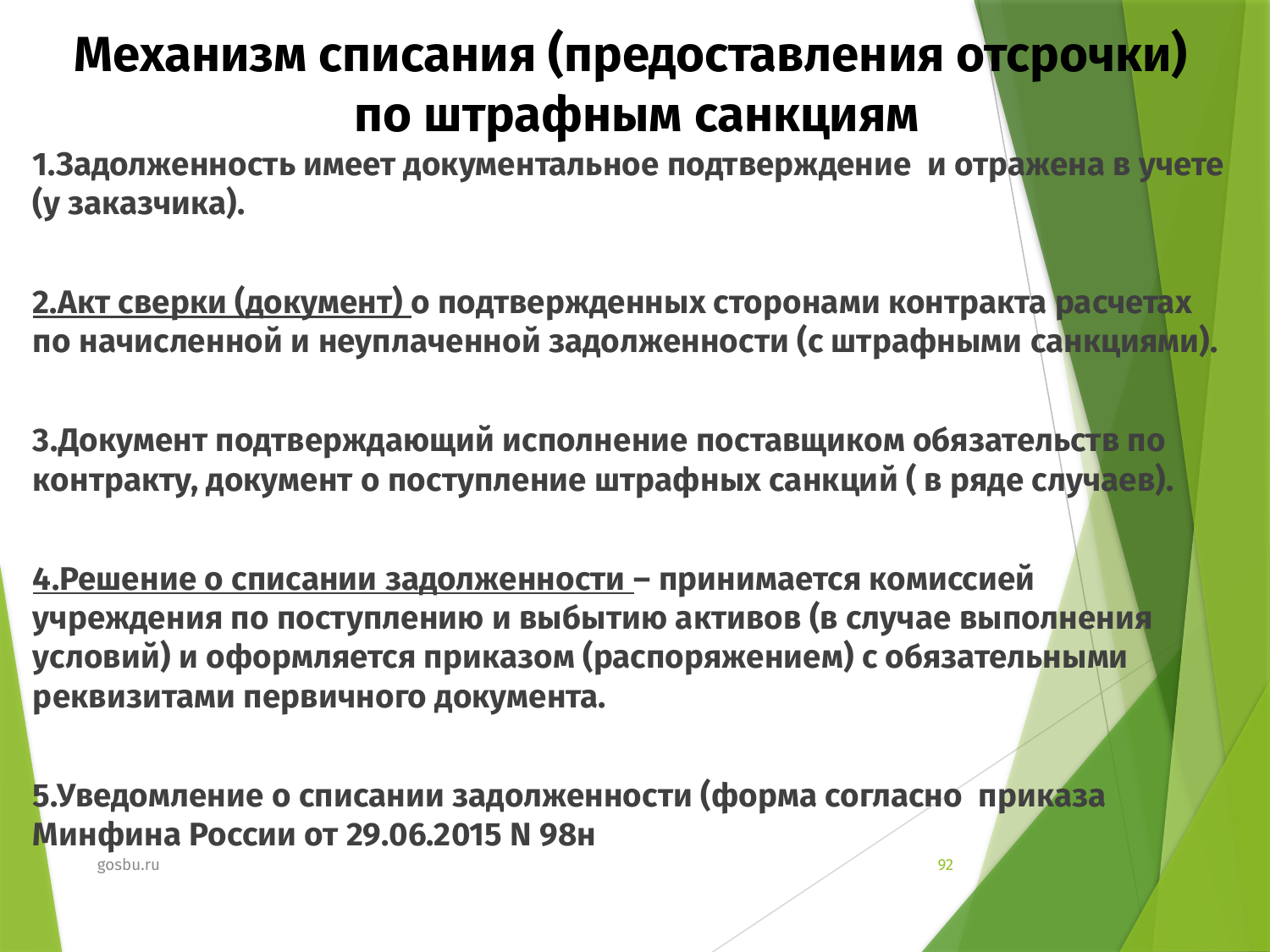

# Механизм списания (предоставления отсрочки) по штрафным санкциям
1.Задолженность имеет документальное подтверждение  и отражена в учете (у заказчика).

2.Акт сверки (документ) о подтвержденных сторонами контракта расчетах  по начисленной и неуплаченной задолженности (с штрафными санкциями).

3.Документ подтверждающий исполнение поставщиком обязательств по контракту, документ о поступление штрафных санкций ( в ряде случаев).

4.Решение о списании задолженности – принимается комиссией учреждения по поступлению и выбытию активов (в случае выполнения условий) и оформляется приказом (распоряжением) с обязательными реквизитами первичного документа.

5.Уведомление о списании задолженности (форма согласно  приказа Минфина России от 29.06.2015 N 98н

gosbu.ru
92